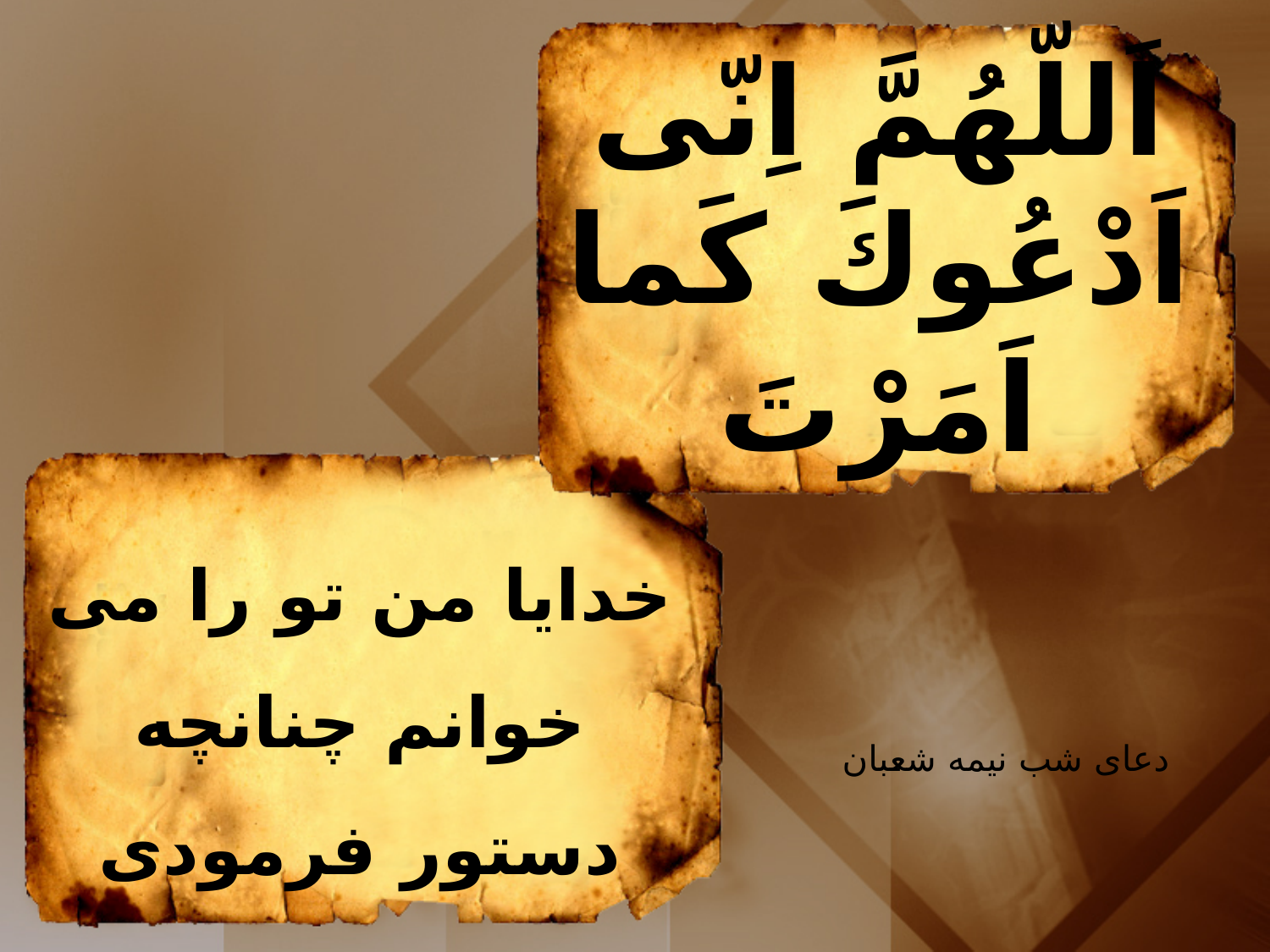

اَللّهُمَّ اِنّى اَدْعُوكَ كَما اَمَرْتَ
خدايا من تو را مى خوانم چنانچه دستور فرمودى